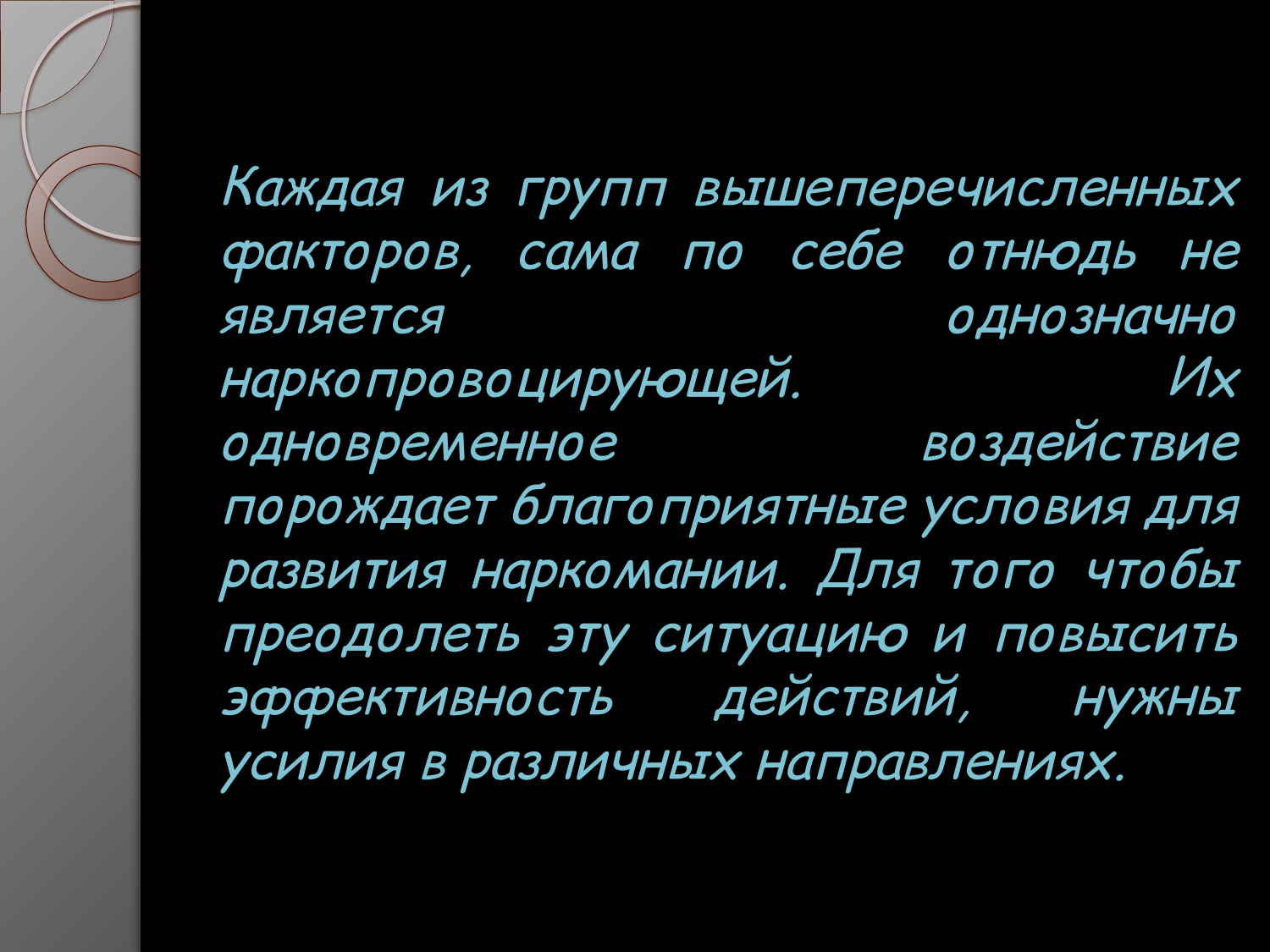

Каждая из групп вышеперечисленных факторов, сама по себе отнюдь не является однозначно наркопровоцирующей. Их одновременное воздействие порождает благоприятные условия для развития наркомании. Для того чтобы преодолеть эту ситуацию и повысить эффективность действий, нужны усилия в различных направлениях.